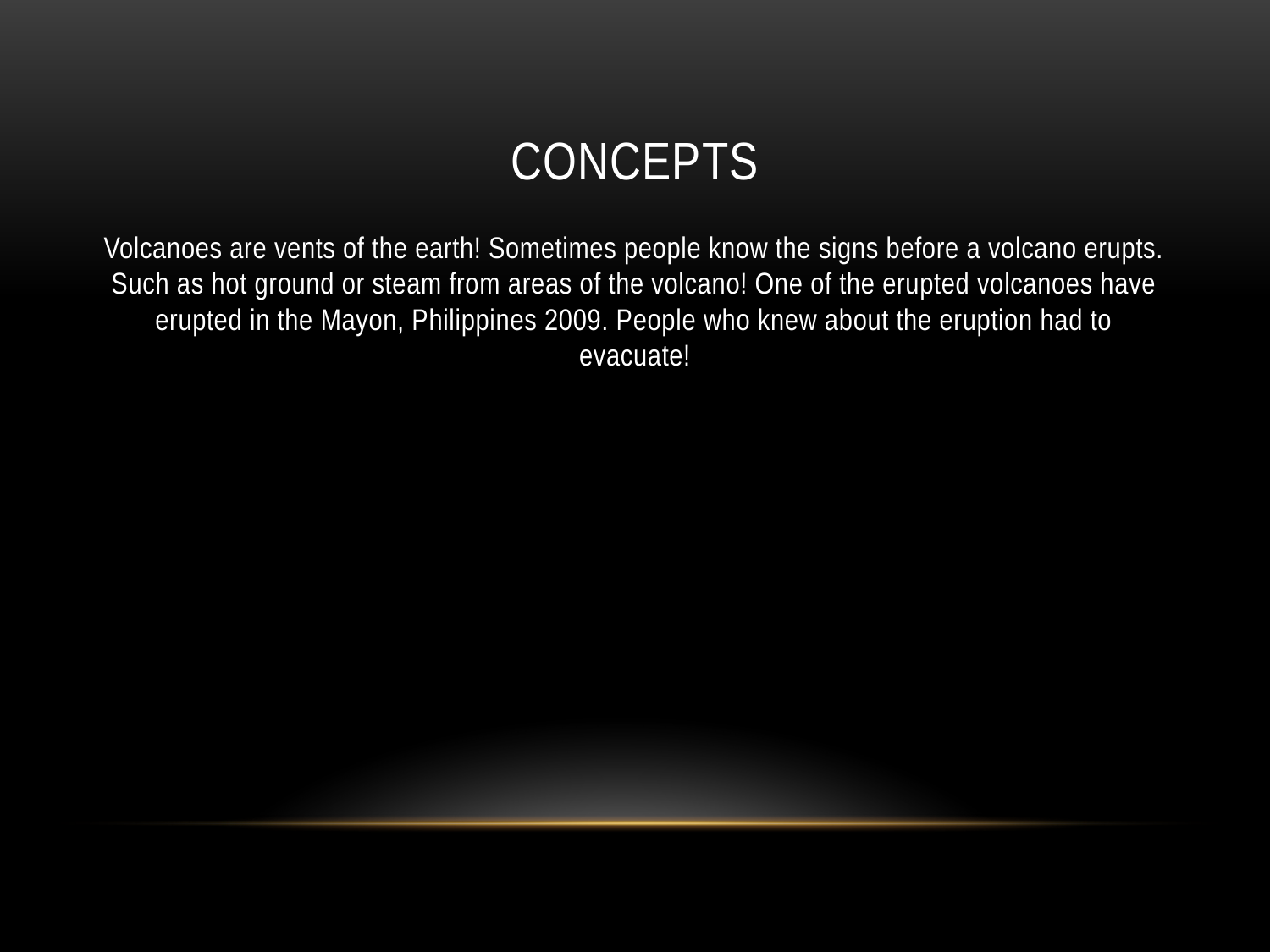

# Concepts
Volcanoes are vents of the earth! Sometimes people know the signs before a volcano erupts. Such as hot ground or steam from areas of the volcano! One of the erupted volcanoes have erupted in the Mayon, Philippines 2009. People who knew about the eruption had to evacuate!